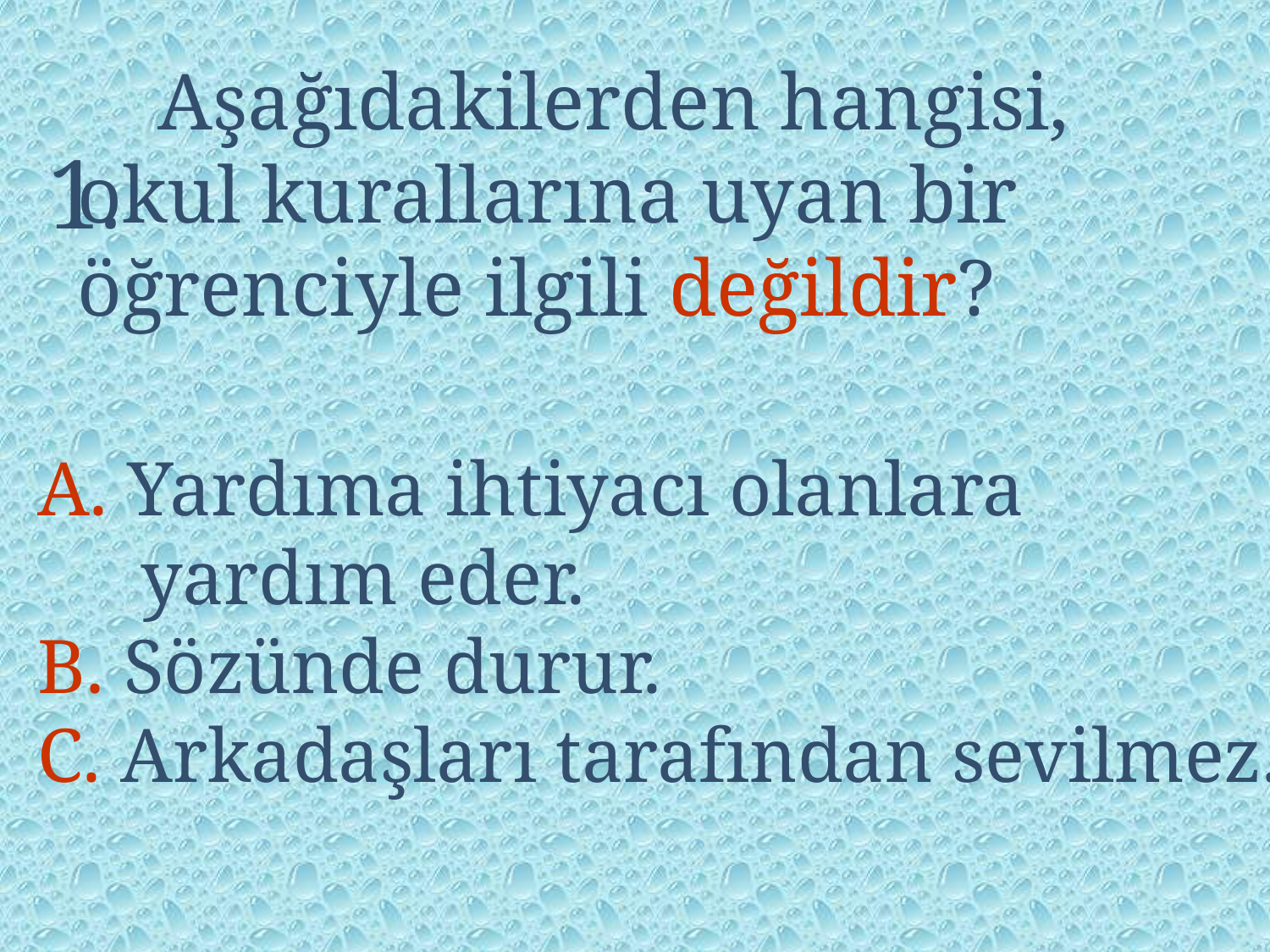

1.
    Aşağıdakilerden hangisi, okul kurallarına uyan bir öğrenciyle ilgili değildir?
A. Yardıma ihtiyacı olanlara yardım eder.
B. Sözünde durur.
C. Arkadaşları tarafından sevilmez.